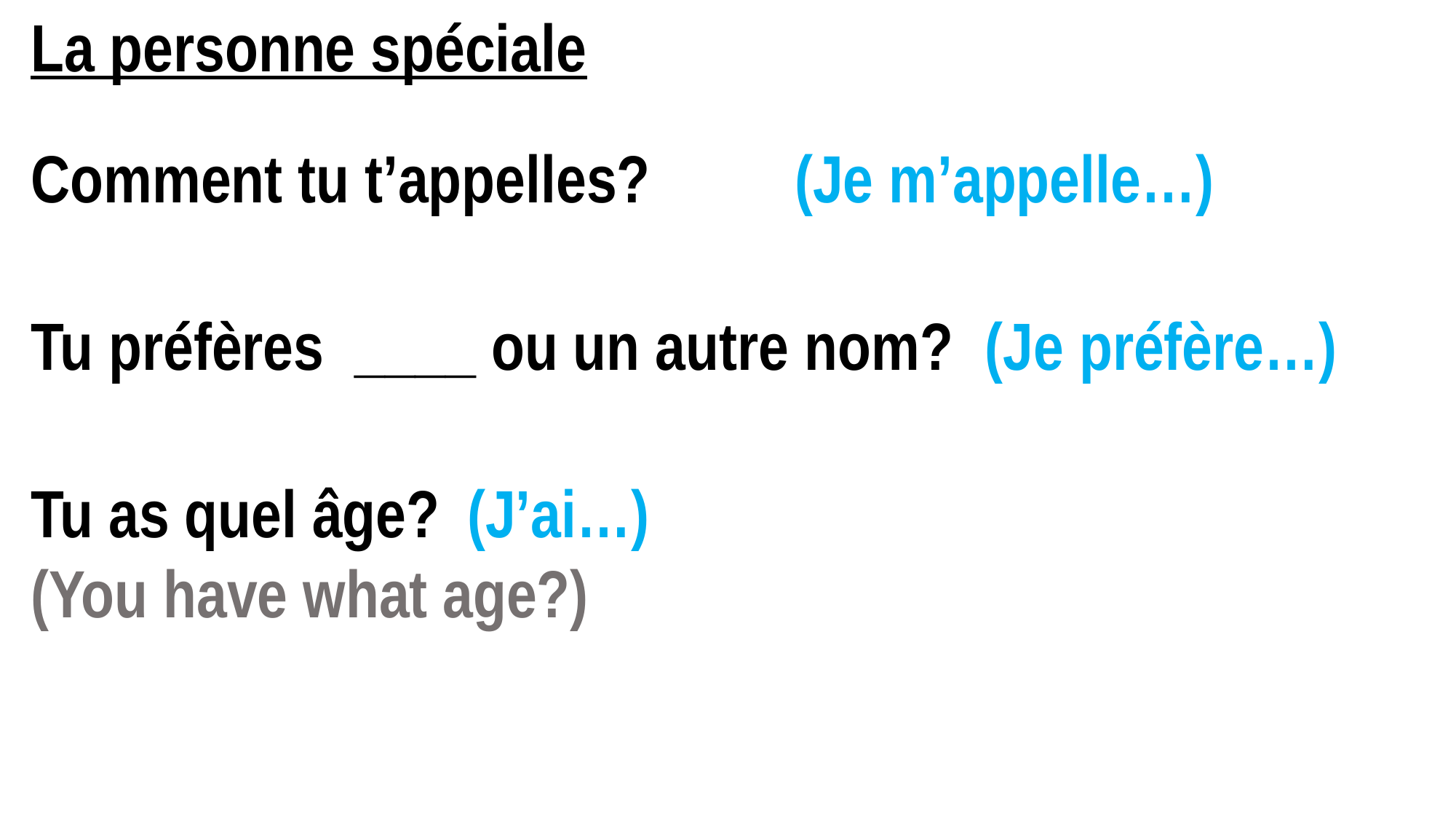

La personne spéciale

Comment tu t’appelles?		(Je m’appelle…)

Tu préfères  ____ ou un autre nom?  (Je préfère…)

Tu as quel âge?	(J’ai…)
(You have what age?)